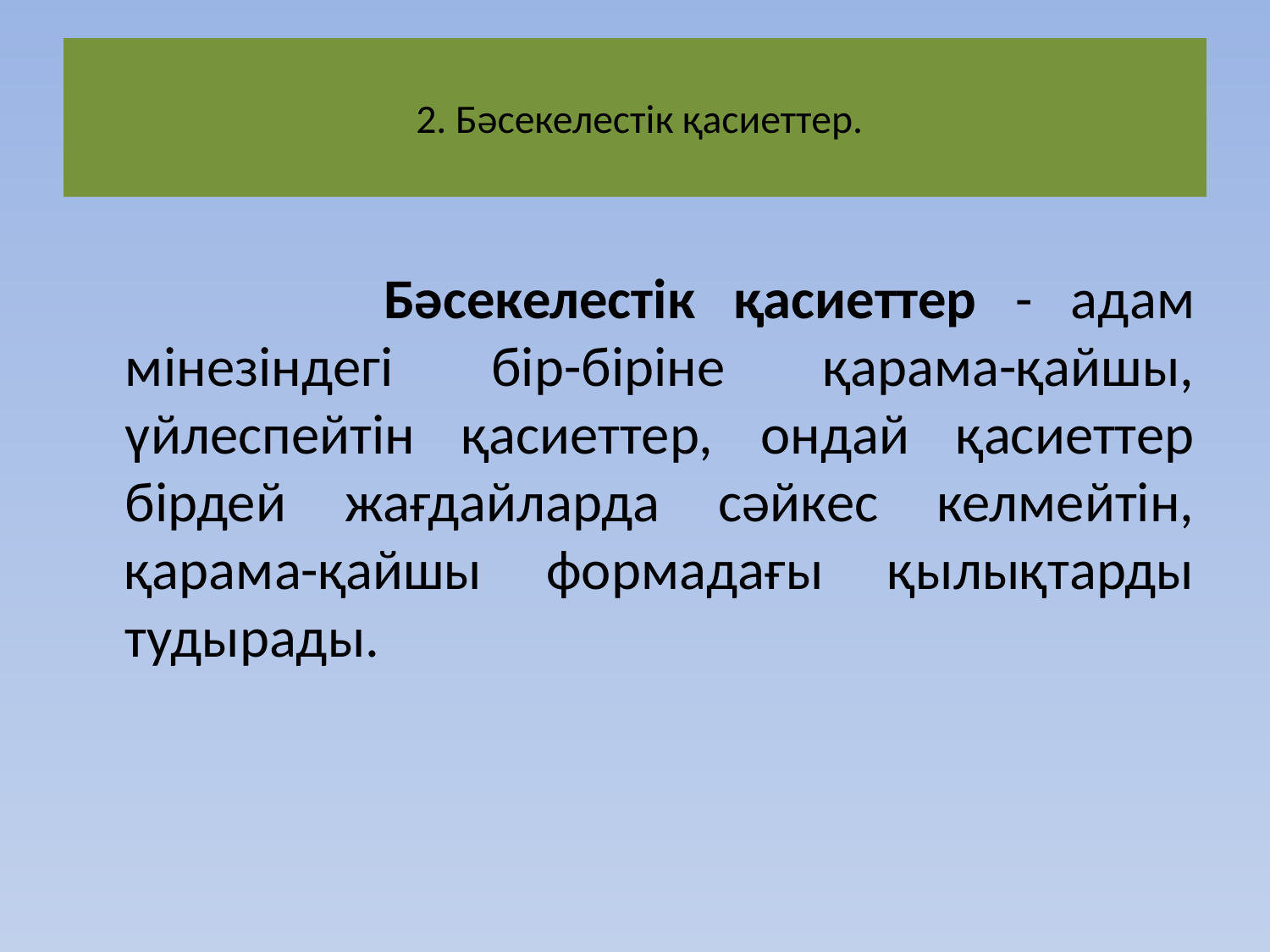

# 2. Бәсекелестік қасиеттер.
        Бәсекелестік қасиеттер - адам мінезіндегі бір-біріне қарама-қайшы, үйлеспейтін қасиеттер, ондай қасиеттер бірдей жағдайларда сәйкес келмейтін, қарама-қайшы формадағы қылықтарды тудырады.